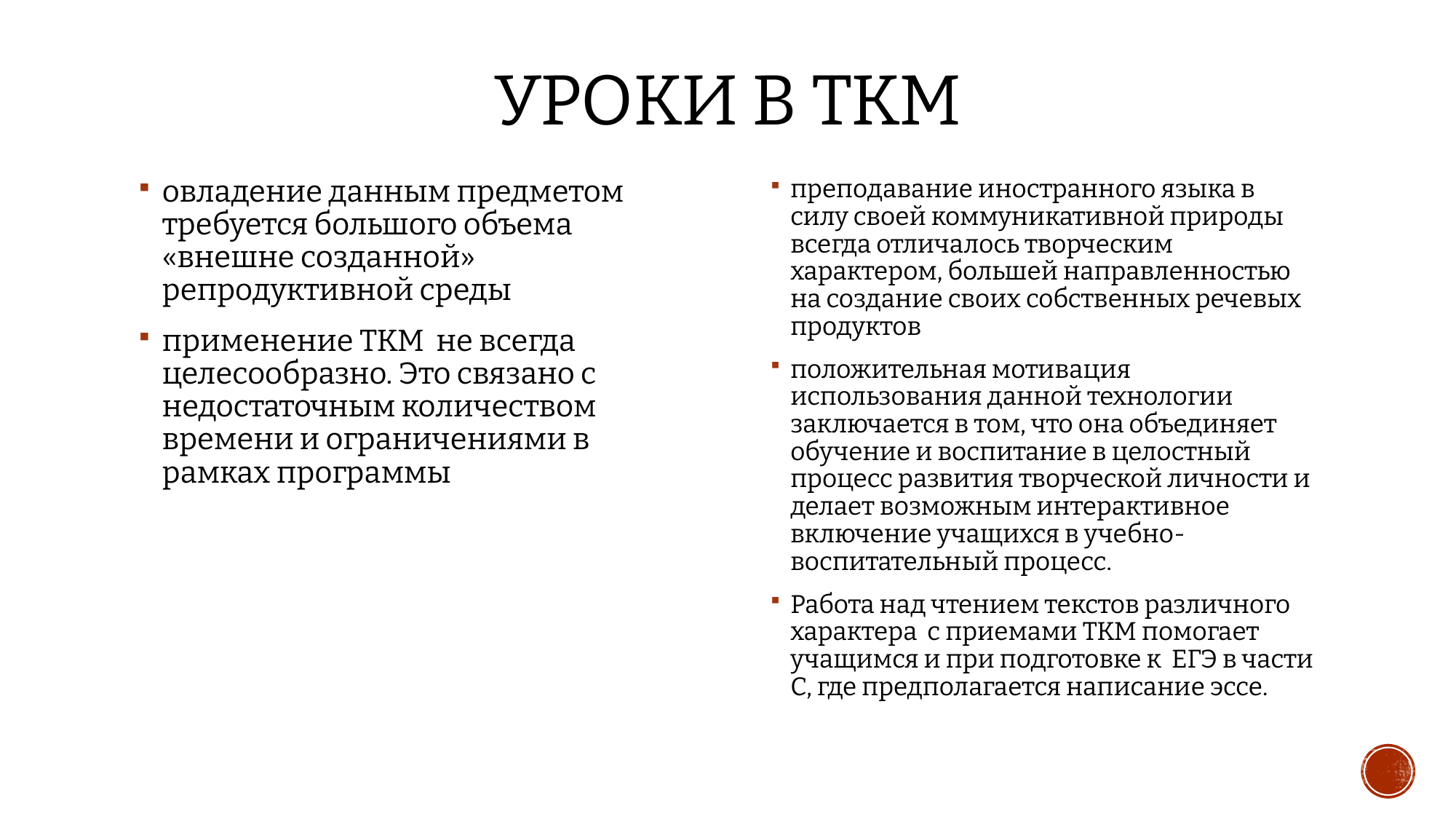

# Уроки в ТКМ
овладение данным предметом требуется большого объема «внешне созданной» репродуктивной среды
применение ТКМ  не всегда целесообразно. Это связано с  недостаточным количеством времени и ограничениями в рамках программы
преподавание иностранного языка в силу своей коммуникативной природы всегда отличалось творческим характером, большей направленностью на создание своих собственных речевых продуктов
положительная мотивация использования данной технологии заключается в том, что она объединяет обучение и воспитание в целостный процесс развития творческой личности и делает возможным интерактивное включение учащихся в учебно- воспитательный процесс.
Работа над чтением текстов различного характера  с приемами ТКМ помогает учащимся и при подготовке к  ЕГЭ в части С, где предполагается написание эссе.